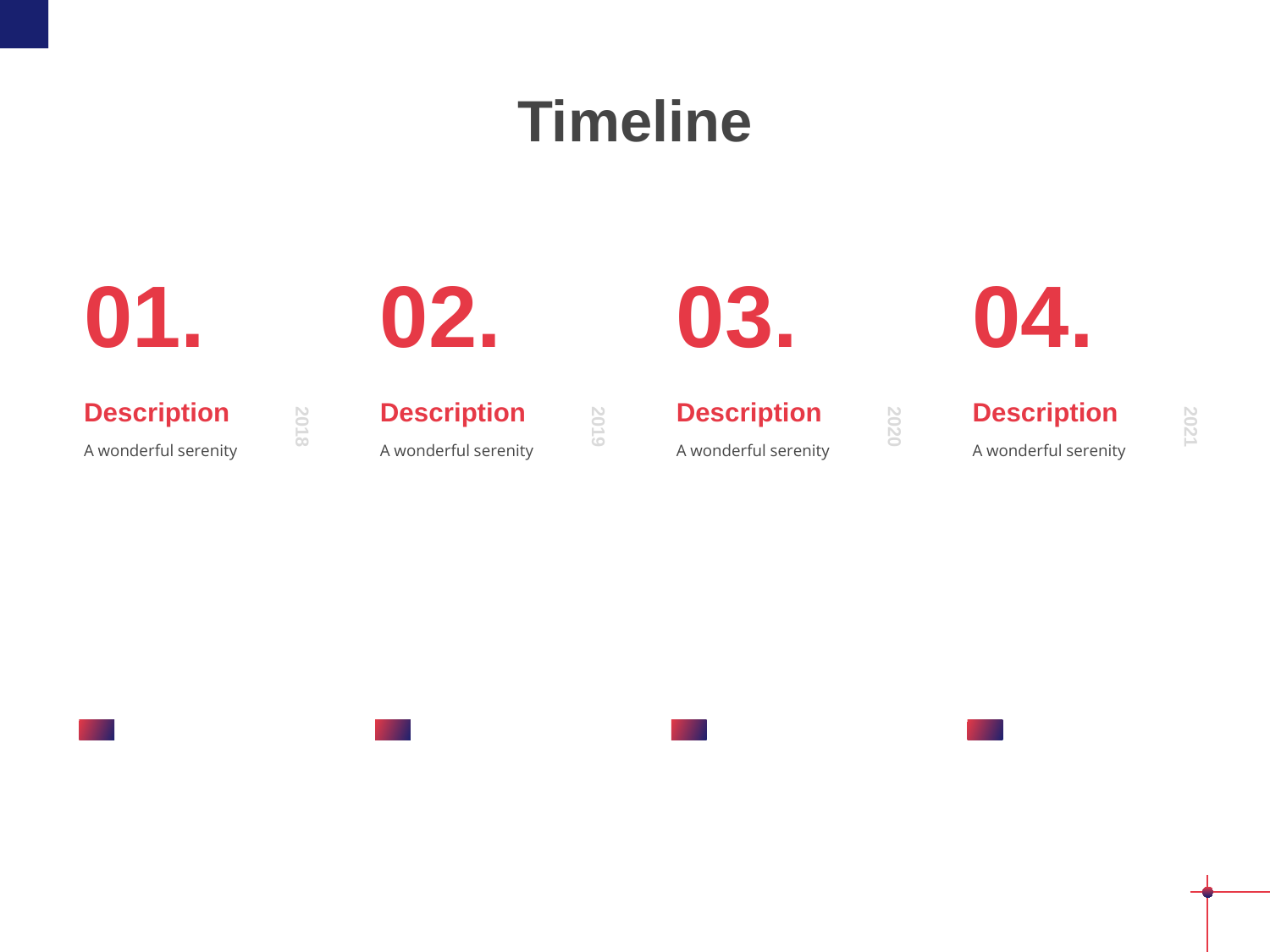

Timeline
01.
02.
03.
04.
Description
Description
Description
Description
A wonderful serenity
A wonderful serenity
A wonderful serenity
A wonderful serenity
2018
2019
2020
2021